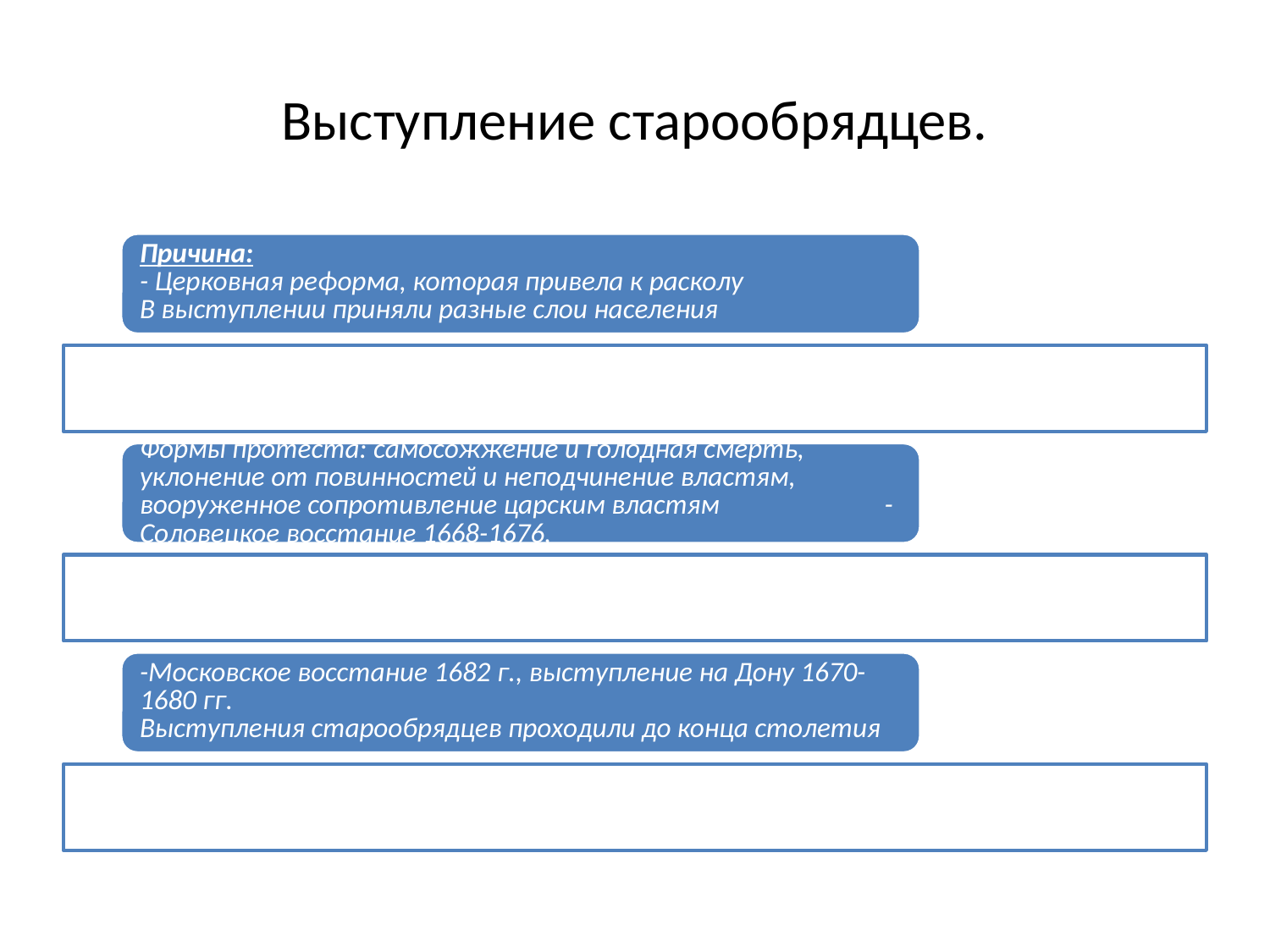

# Выступление старообрядцев.
Причина:
- Церковная реформа, которая привела к расколу
В выступлении приняли разные слои населения
Формы протеста: самосожжение и голодная смерть, уклонение от повинностей и неподчинение властям, вооруженное сопротивление царским властям                          -Соловецкое восстание 1668-1676,
-Московское восстание 1682 г., выступление на Дону 1670-1680 гг.
Выступления старообрядцев проходили до конца столетия